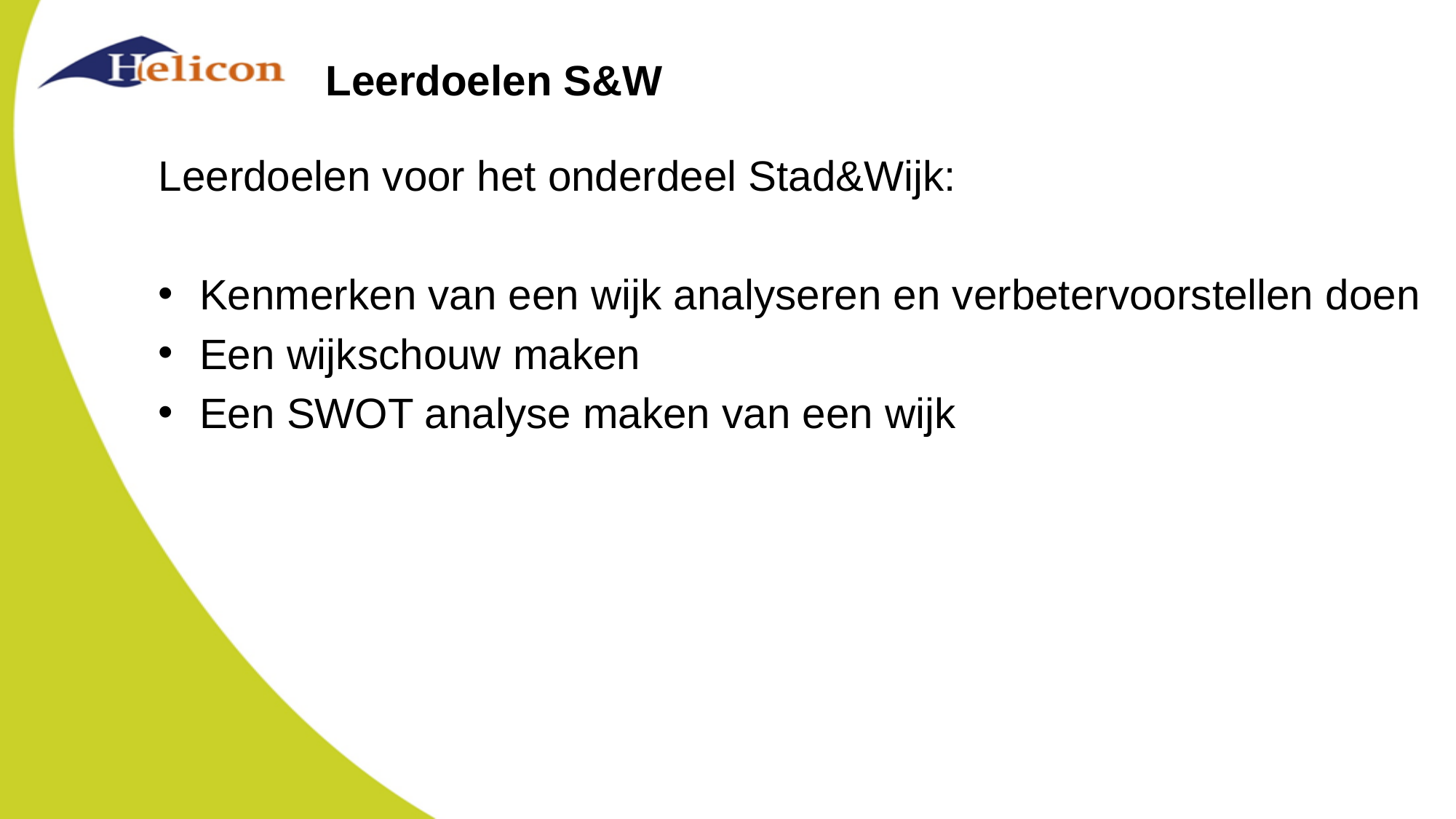

# Leerdoelen S&W
Leerdoelen voor het onderdeel Stad&Wijk:

Kenmerken van een wijk analyseren en verbetervoorstellen doen
Een wijkschouw maken
Een SWOT analyse maken van een wijk